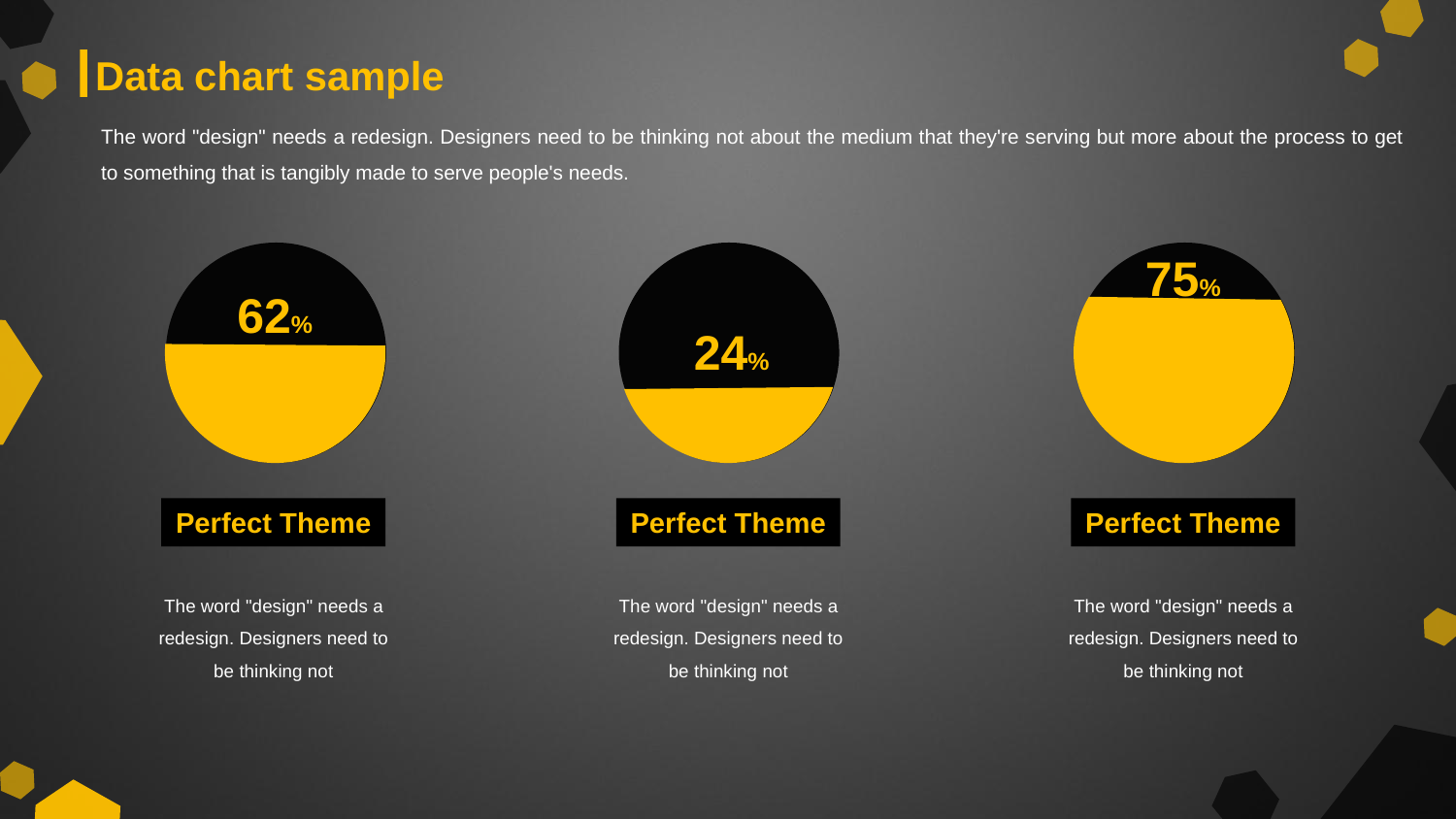

Data chart sample

The word "design" needs a redesign. Designers need to be thinking not about the medium that they're serving but more about the process to get to something that is tangibly made to serve people's needs.
75%

62%
24%

Perfect Theme
Perfect Theme
Perfect Theme
The word "design" needs a redesign. Designers need to be thinking not
The word "design" needs a redesign. Designers need to be thinking not
The word "design" needs a redesign. Designers need to be thinking not